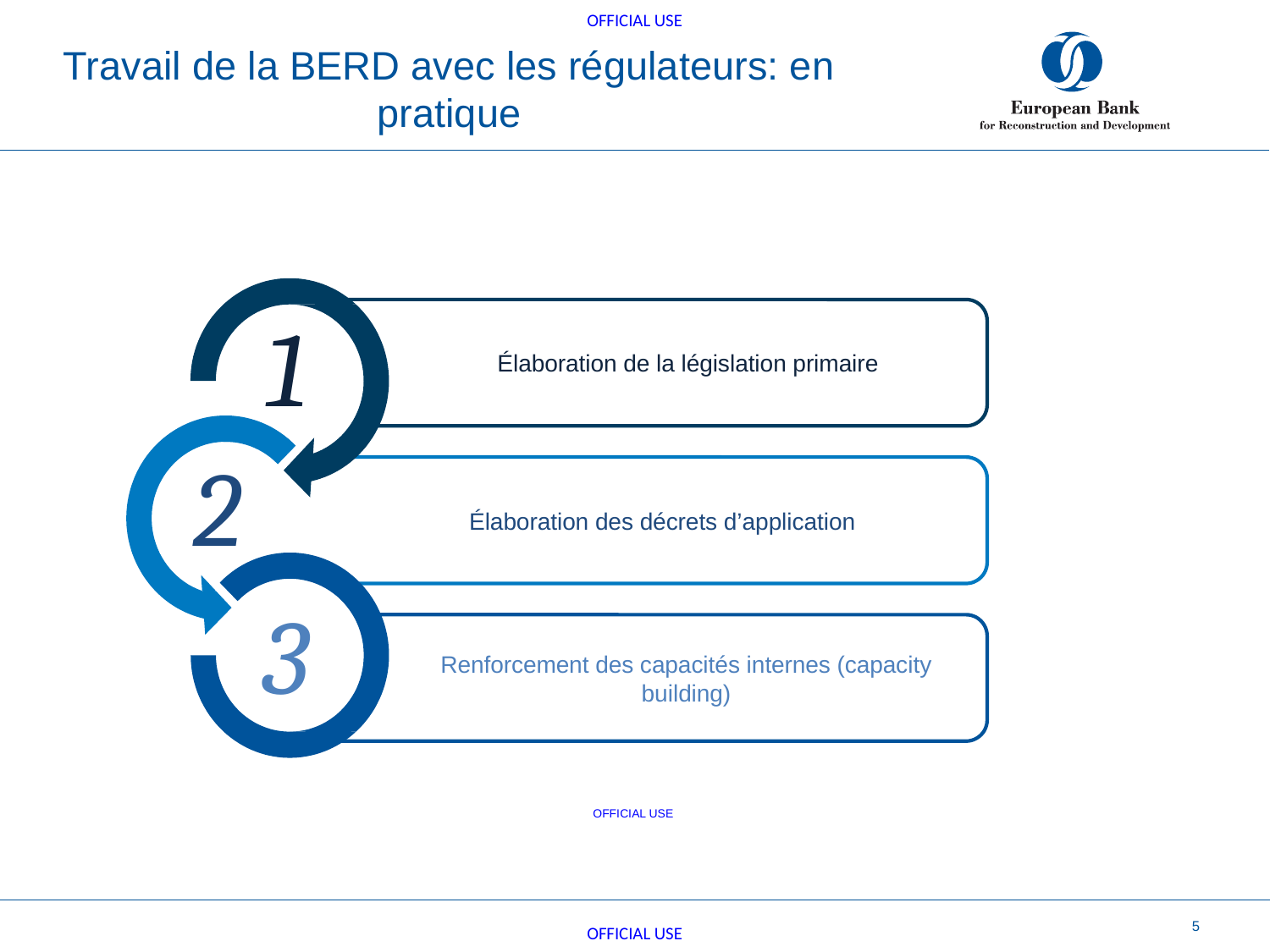

# Travail de la BERD avec les régulateurs: en pratique

Élaboration de la législation primaire
1

2

Élaboration des décrets d’application

3

Renforcement des capacités internes (capacity building)

OFFICIAL USE
5